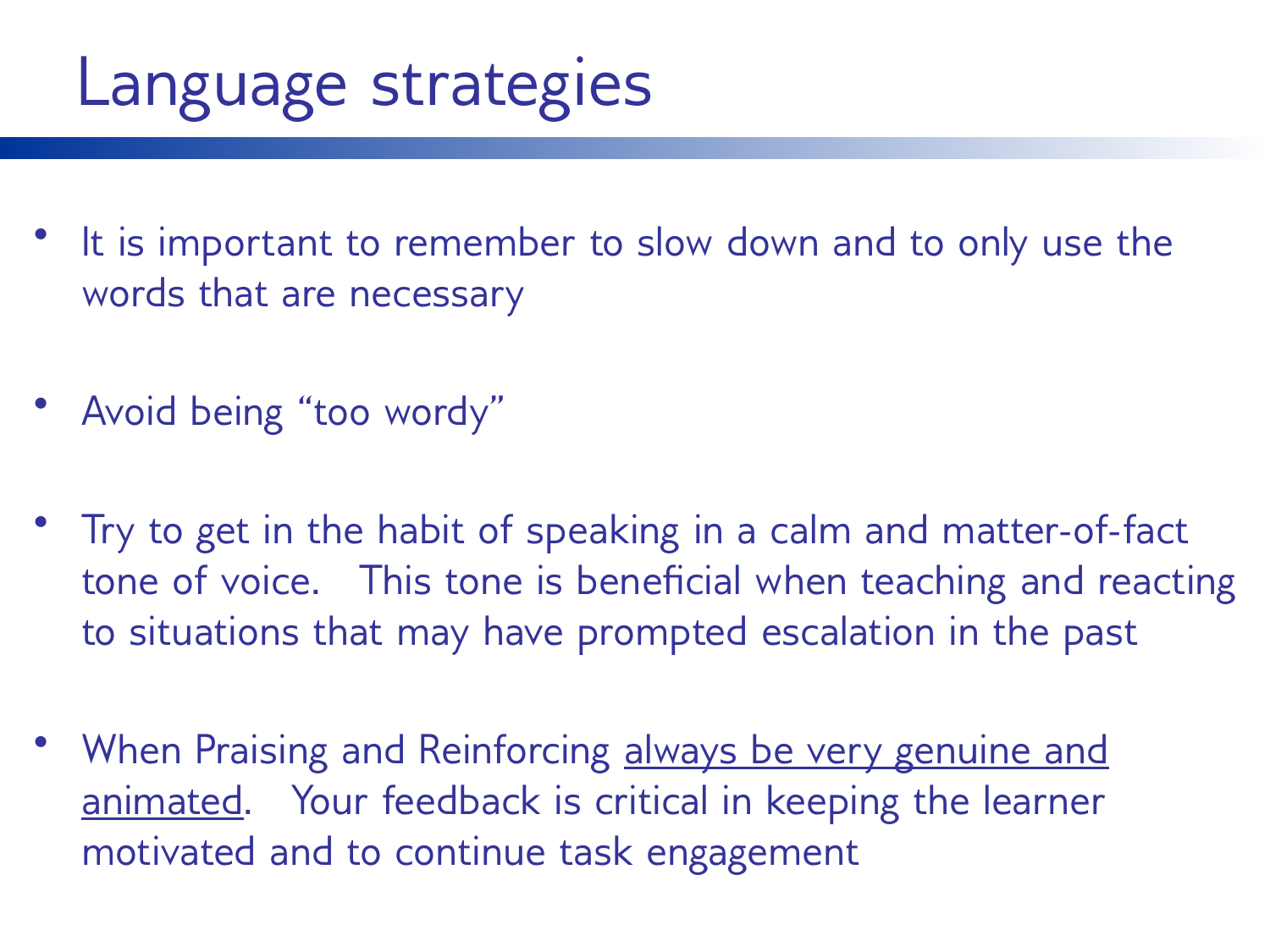

# Language strategies

It is important to remember to slow down and to only use the words that are necessary

Avoid being “too wordy”

Try to get in the habit of speaking in a calm and matter-of-fact tone of voice.   This tone is beneficial when teaching and reacting to situations that may have prompted escalation in the past

When Praising and Reinforcing always be very genuine and animated.   Your feedback is critical in keeping the learner motivated and to continue task engagement